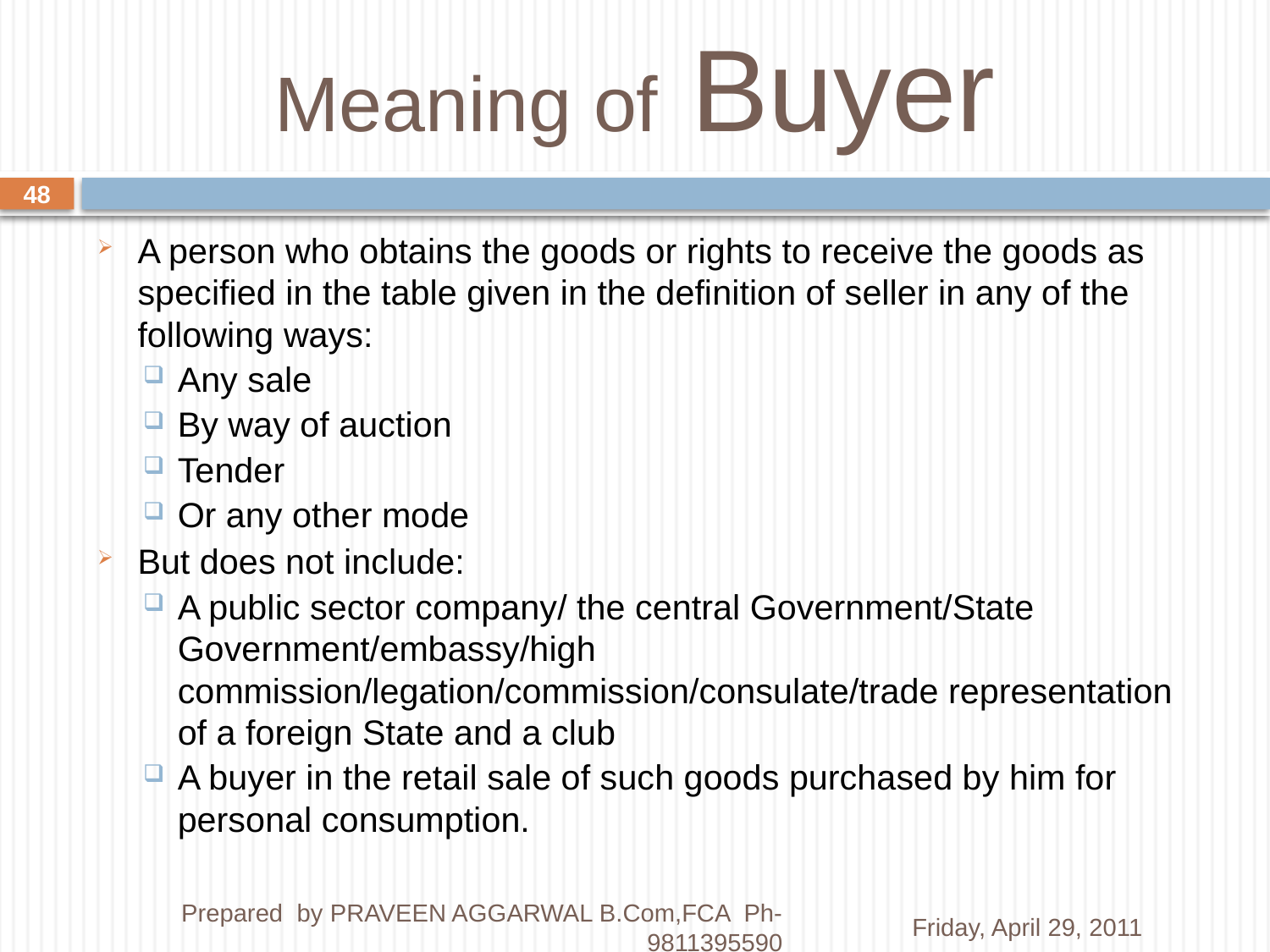

# Meaning of Buyer
48
A person who obtains the goods or rights to receive the goods as specified in the table given in the definition of seller in any of the following ways:
Any sale
By way of auction
Tender
Or any other mode
But does not include:
A public sector company/ the central Government/State Government/embassy/high commission/legation/commission/consulate/trade representation of a foreign State and a club
A buyer in the retail sale of such goods purchased by him for personal consumption.

Prepared  by PRAVEEN AGGARWAL B.Com,FCA  Ph-9811395590
Friday, April 29, 2011